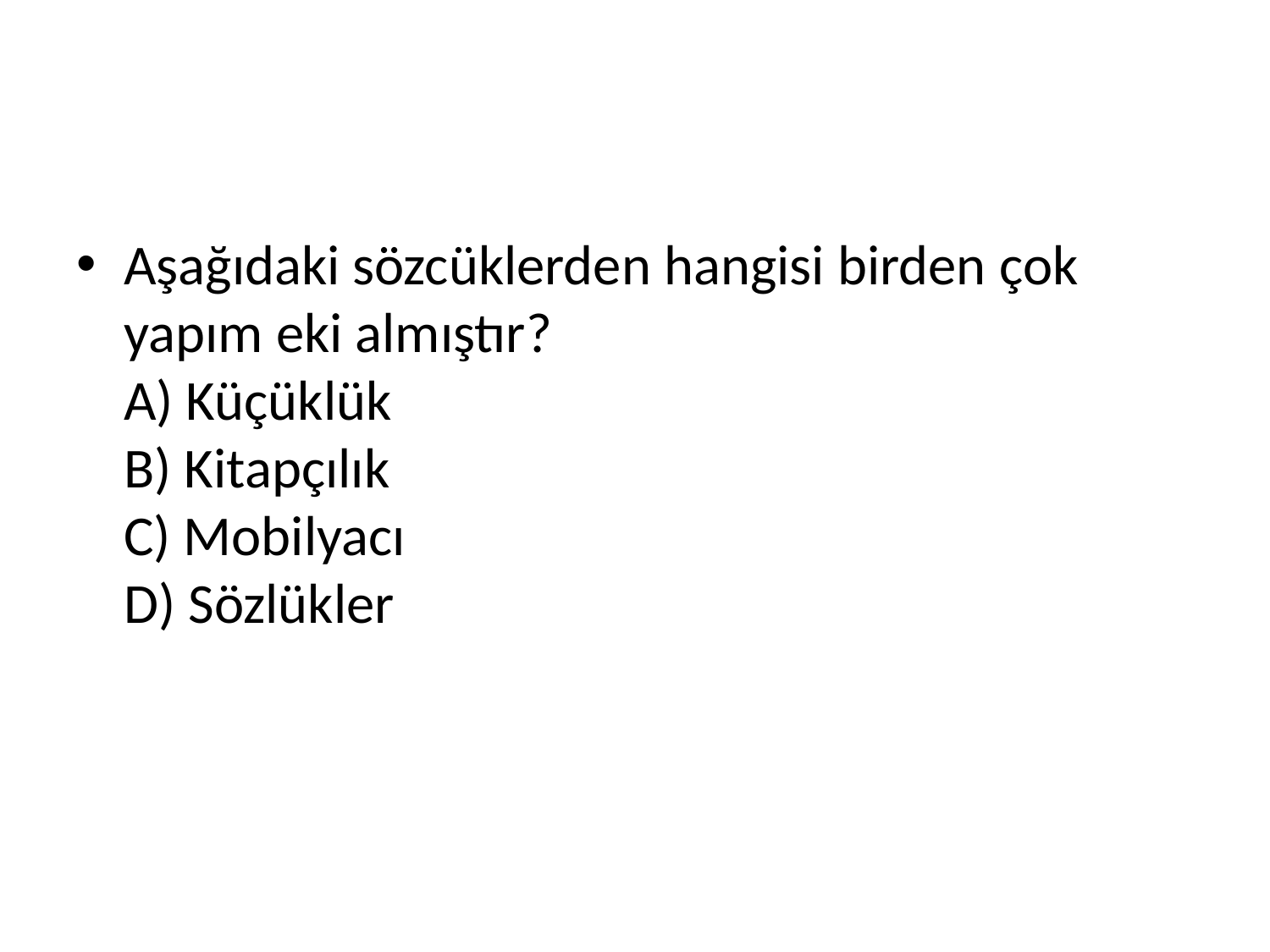

#
Aşağıdaki sözcüklerden hangisi birden çok yapım eki almıştır? 
A) Küçüklük 
B) Kitapçılık 
C) Mobilyacı 
D) Sözlükler